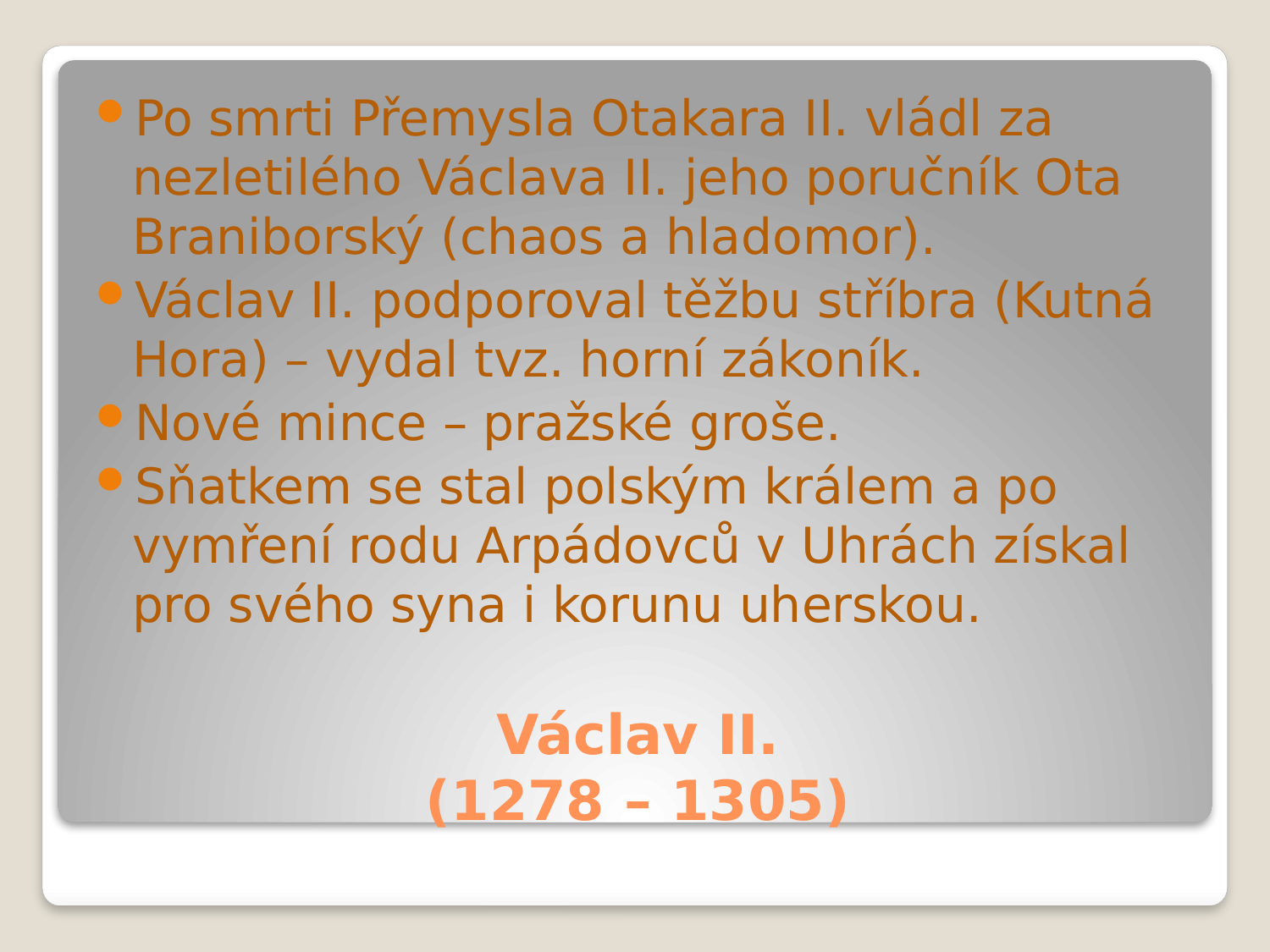

Po smrti Přemysla Otakara II. vládl za nezletilého Václava II. jeho poručník Ota Braniborský (chaos a hladomor).
Václav II. podporoval těžbu stříbra (Kutná Hora) – vydal tvz. horní zákoník.
Nové mince – pražské groše.
Sňatkem se stal polským králem a po vymření rodu Arpádovců v Uhrách získal pro svého syna i korunu uherskou.
# Václav II. (1278 – 1305)